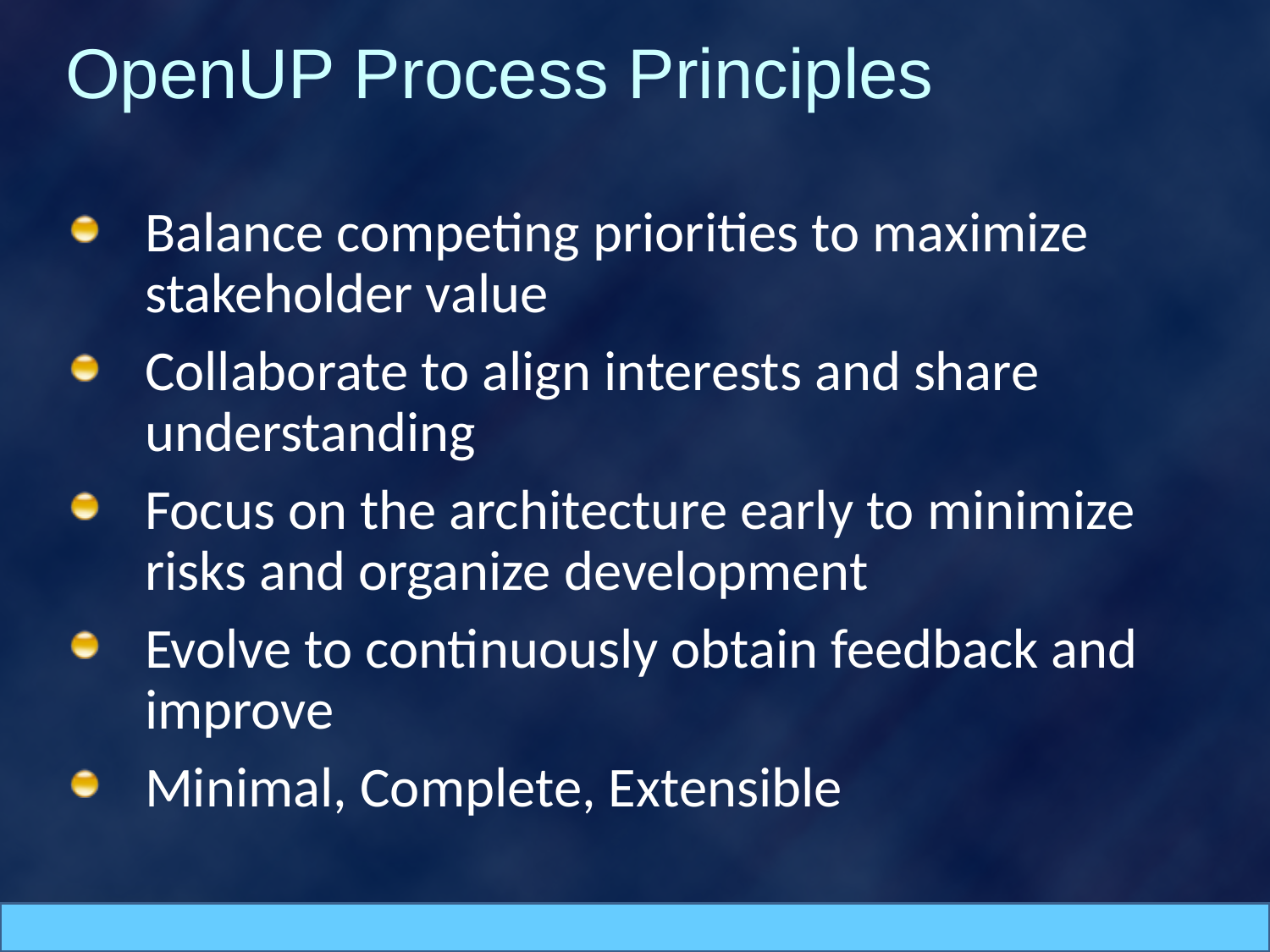

# OpenUP Process Principles
Balance competing priorities to maximize stakeholder value
Collaborate to align interests and share understanding
Focus on the architecture early to minimize risks and organize development
Evolve to continuously obtain feedback and improve
Minimal, Complete, Extensible